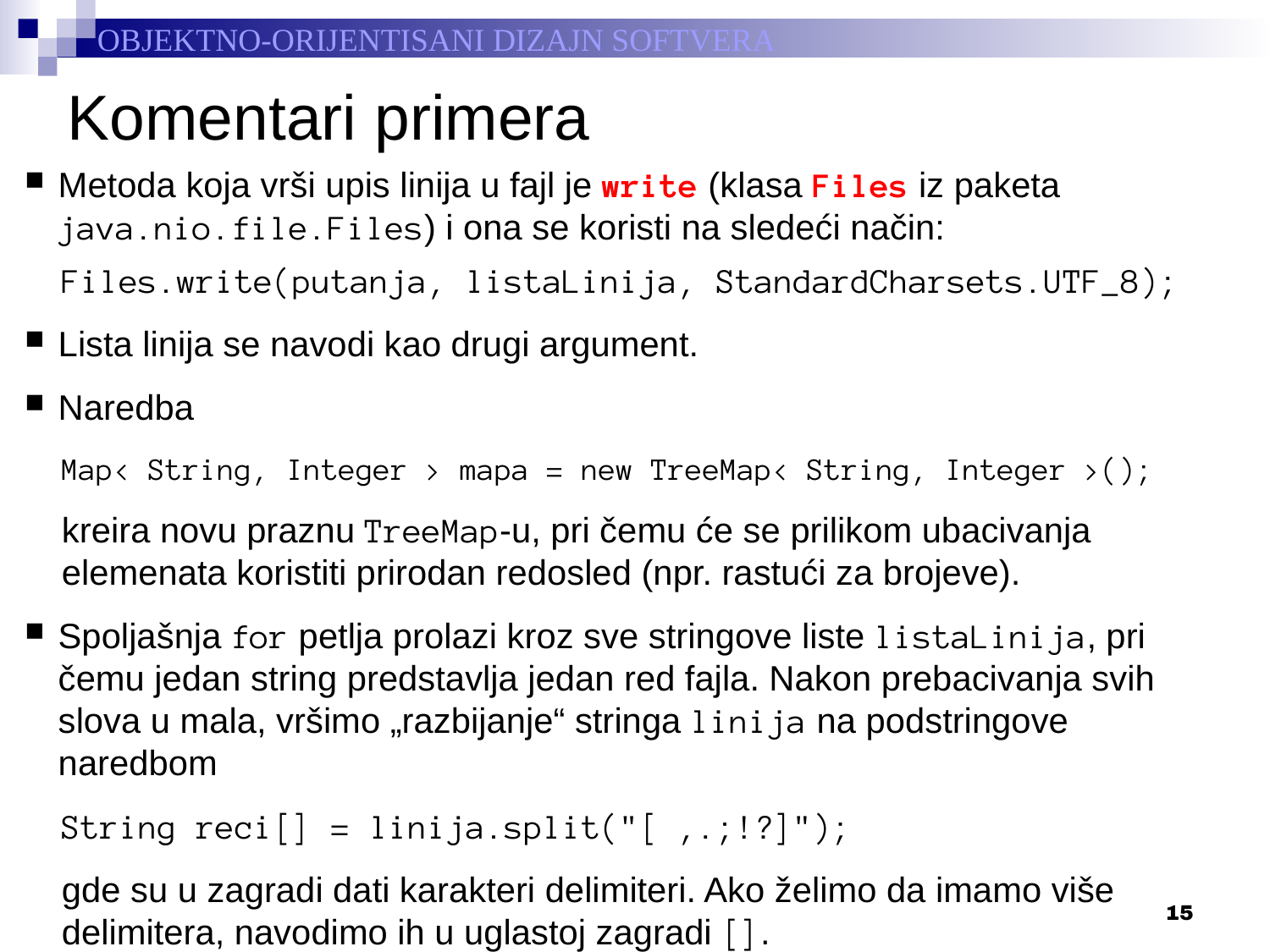

# Komentari primera
Metoda koja vrši upis linija u fajl je write (klasa Files iz paketa java.nio.file.Files) i ona se koristi na sledeći način:
Files.write(putanja, listaLinija, StandardCharsets.UTF_8);
Lista linija se navodi kao drugi argument.
Naredba
Map< String, Integer > mapa = new TreeMap< String, Integer >();
kreira novu praznu TreeMap-u, pri čemu će se prilikom ubacivanja elemenata koristiti prirodan redosled (npr. rastući za brojeve).
Spoljašnja for petlja prolazi kroz sve stringove liste listaLinija, pri čemu jedan string predstavlja jedan red fajla. Nakon prebacivanja svih slova u mala, vršimo „razbijanje“ stringa linija na podstringove naredbom
String reci[] = linija.split("[ ,.;!?]");
gde su u zagradi dati karakteri delimiteri. Ako želimo da imamo više delimitera, navodimo ih u uglastoj zagradi [].
15